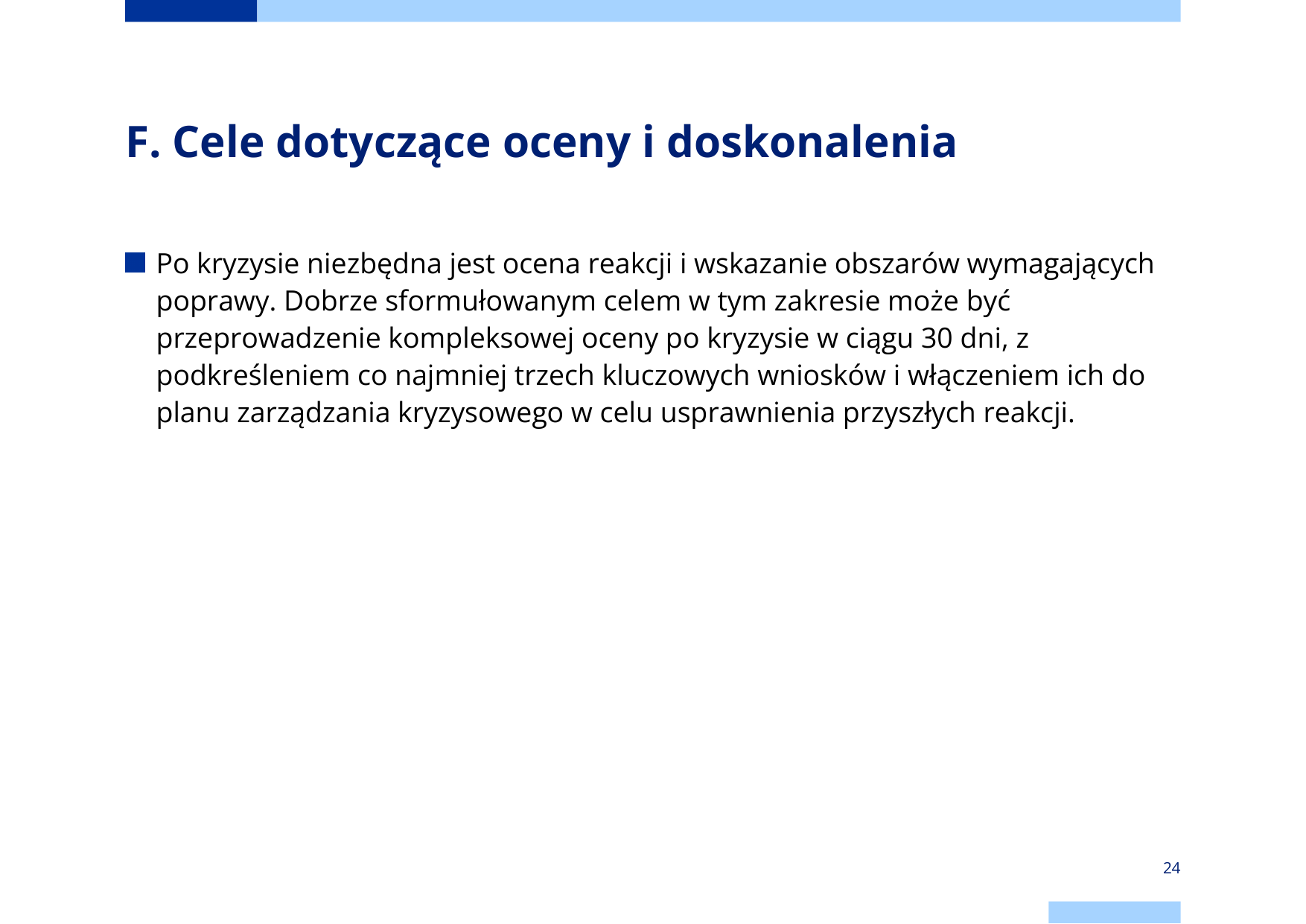

# F. Cele dotyczące oceny i doskonalenia
Po kryzysie niezbędna jest ocena reakcji i wskazanie obszarów wymagających poprawy. Dobrze sformułowanym celem w tym zakresie może być przeprowadzenie kompleksowej oceny po kryzysie w ciągu 30 dni, z podkreśleniem co najmniej trzech kluczowych wniosków i włączeniem ich do planu zarządzania kryzysowego w celu usprawnienia przyszłych reakcji.

24